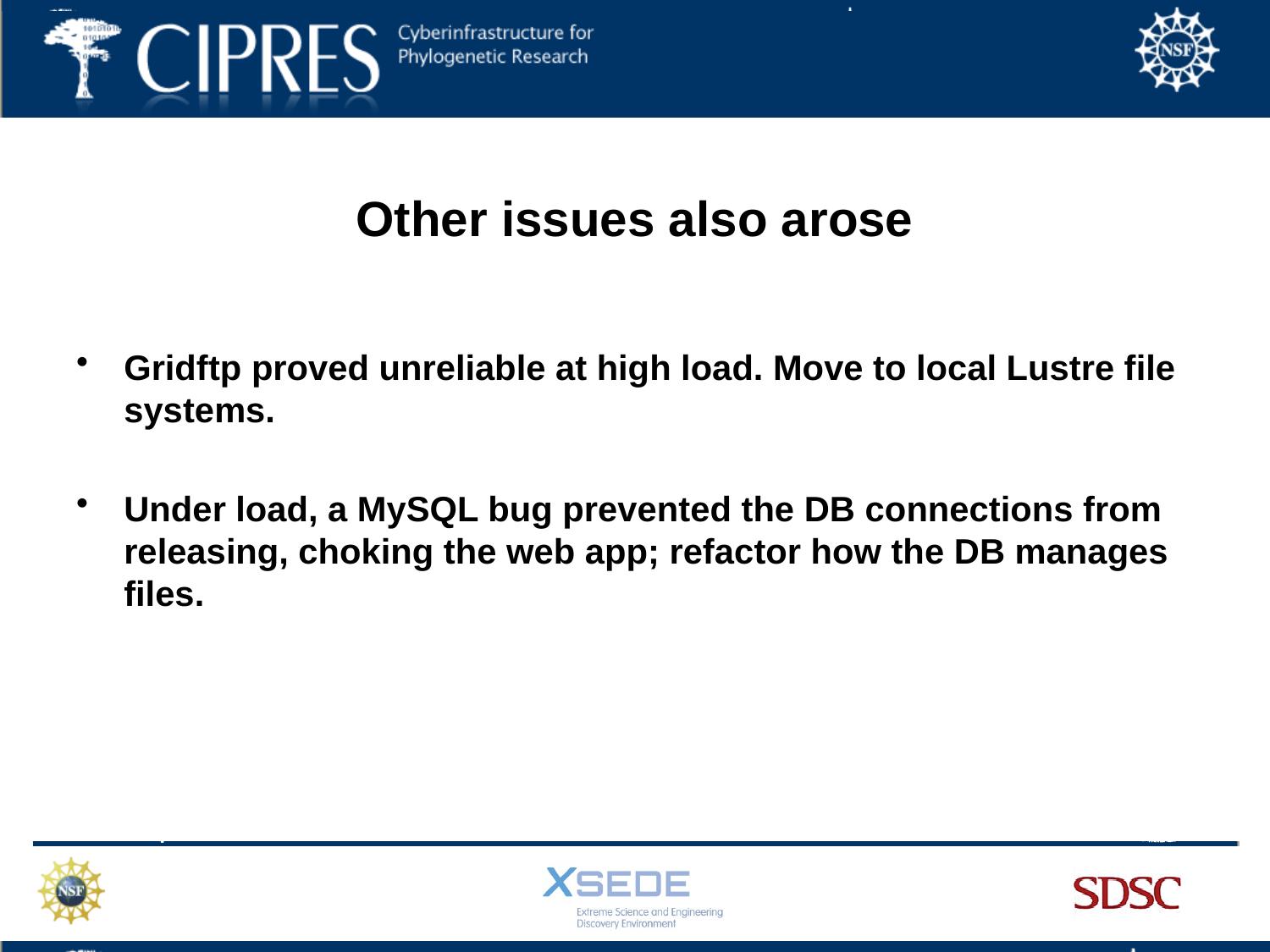

# Other issues also arose
Gridftp proved unreliable at high load. Move to local Lustre file systems.

Under load, a MySQL bug prevented the DB connections from releasing, choking the web app; refactor how the DB manages files.